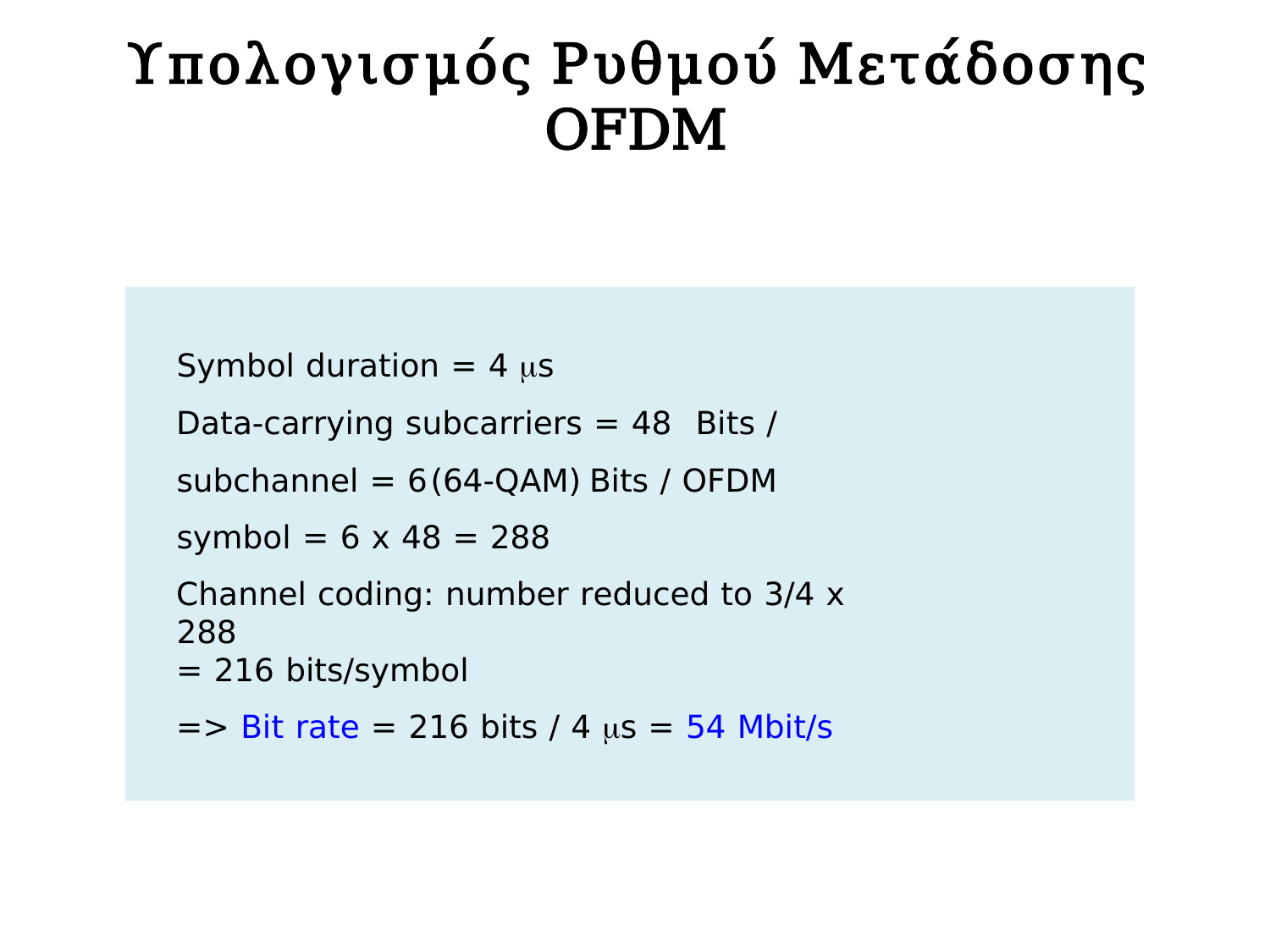

# Υπολογισμός Ρυθμού Μετάδοσης OFDM

Symbol duration = 4 μs
Data-carrying subcarriers = 48   Bits / subchannel = 6	(64-QAM) Bits / OFDM symbol = 6 x 48 = 288
Channel coding: number reduced to 3/4 x 288
= 216 bits/symbol
=> Bit rate = 216 bits / 4 μs = 54 Mbit/s